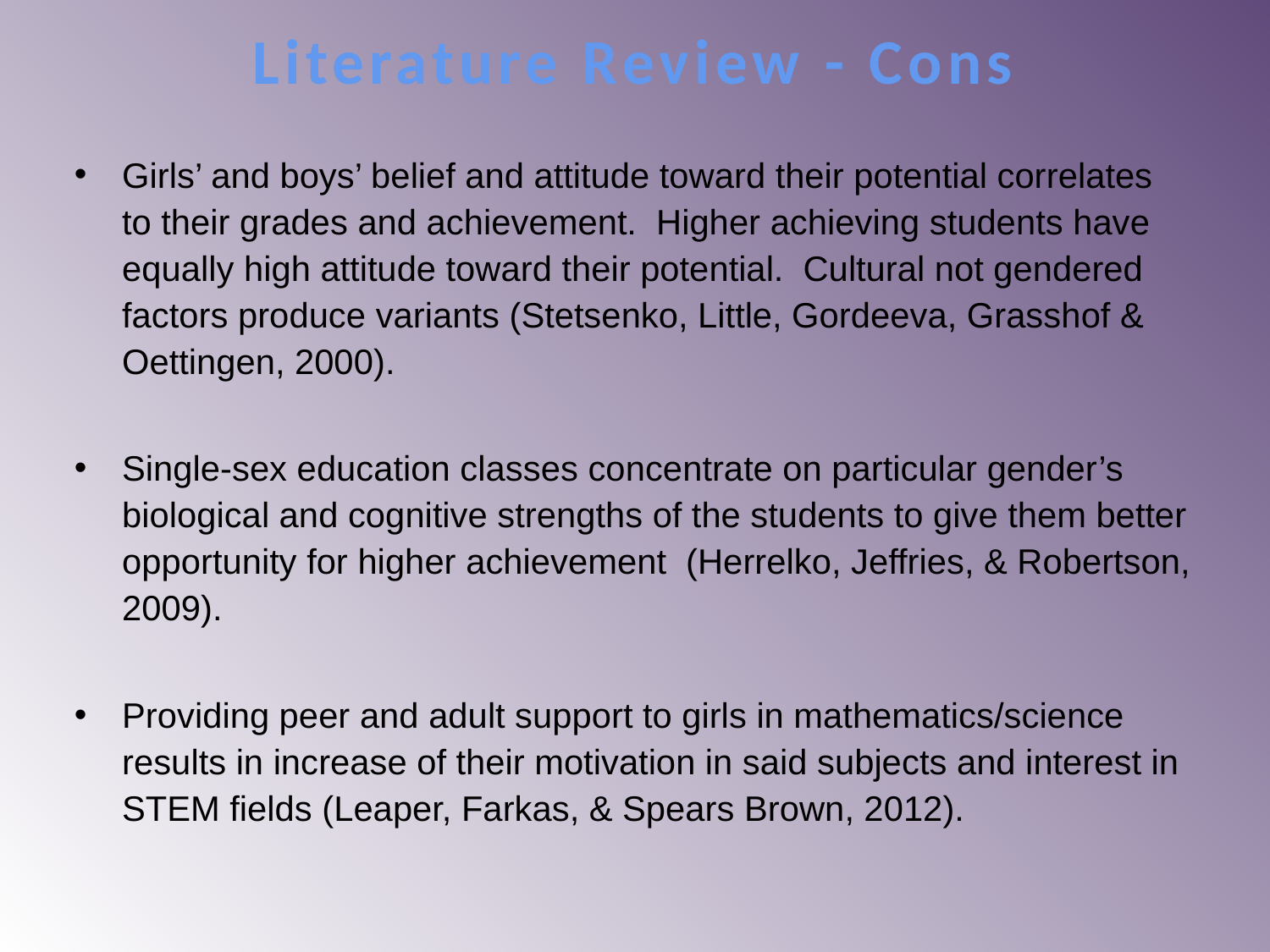

# Literature Review - Cons
Girls’ and boys’ belief and attitude toward their potential correlates to their grades and achievement.  Higher achieving students have equally high attitude toward their potential.  Cultural not gendered factors produce variants (Stetsenko, Little, Gordeeva, Grasshof & Oettingen, 2000).

Single-sex education classes concentrate on particular gender’s biological and cognitive strengths of the students to give them better opportunity for higher achievement  (Herrelko, Jeffries, & Robertson, 2009).

Providing peer and adult support to girls in mathematics/science results in increase of their motivation in said subjects and interest in STEM fields (Leaper, Farkas, & Spears Brown, 2012).